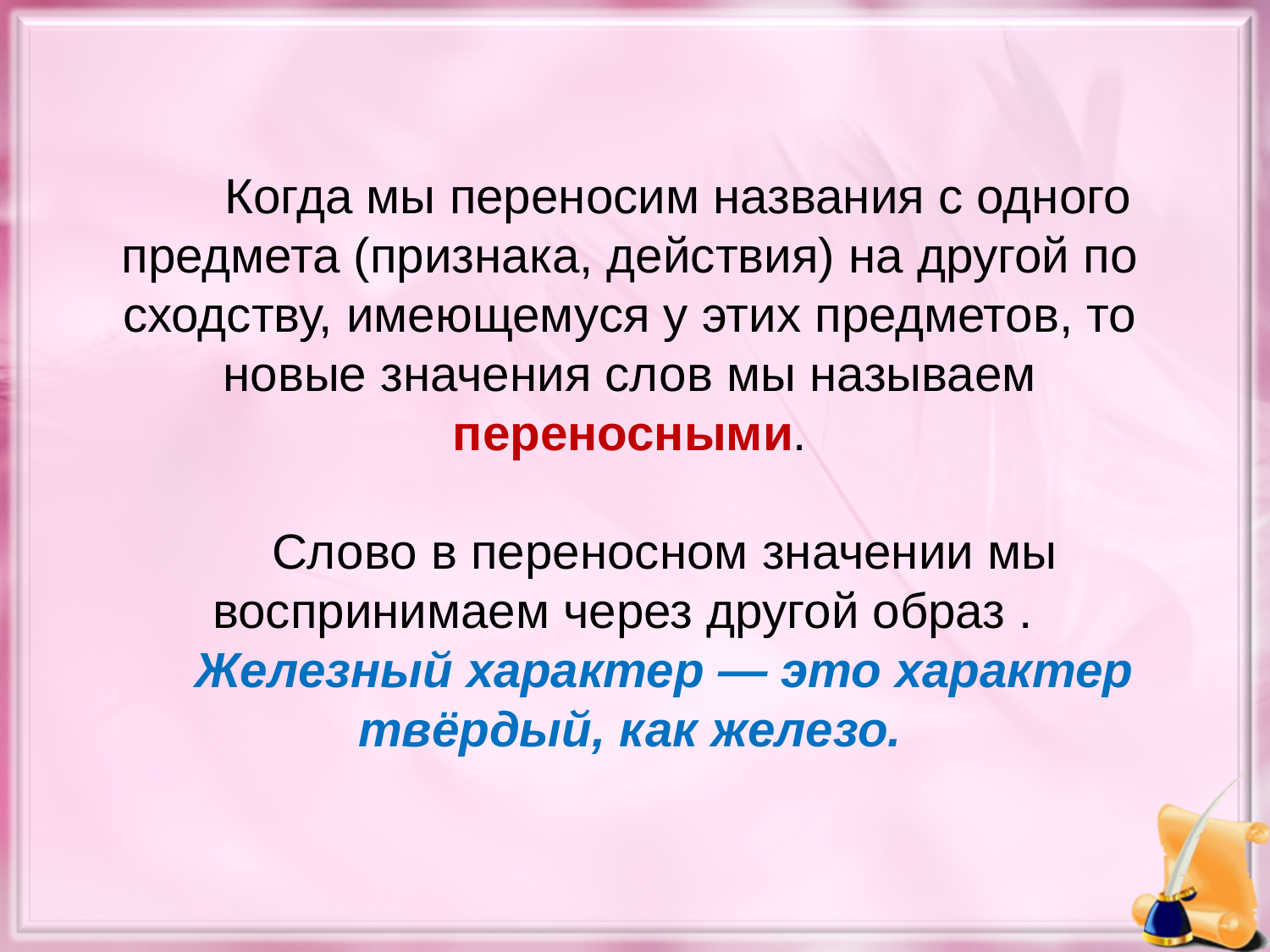

Когда мы переносим названия с одного предмета (признака, действия) на другой по сходству, имеющемуся у этих предметов, то новые значения слов мы называем переносными.

     Слово в переносном значении мы воспринимаем через другой образ .
     Железный характер — это характер твёрдый, как железо.